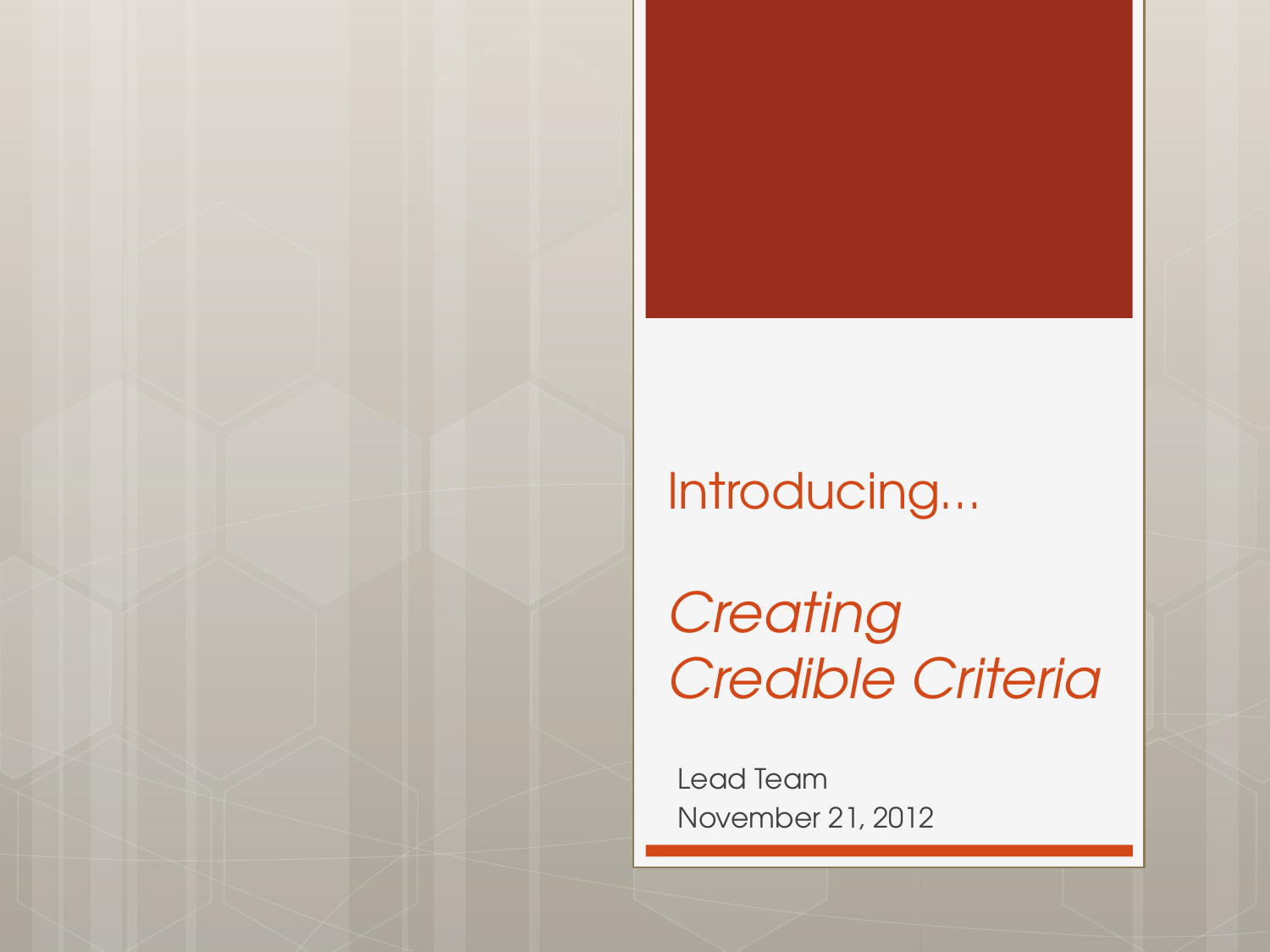

# Introducing… Creating Credible Criteria

Lead Team
November 21, 2012